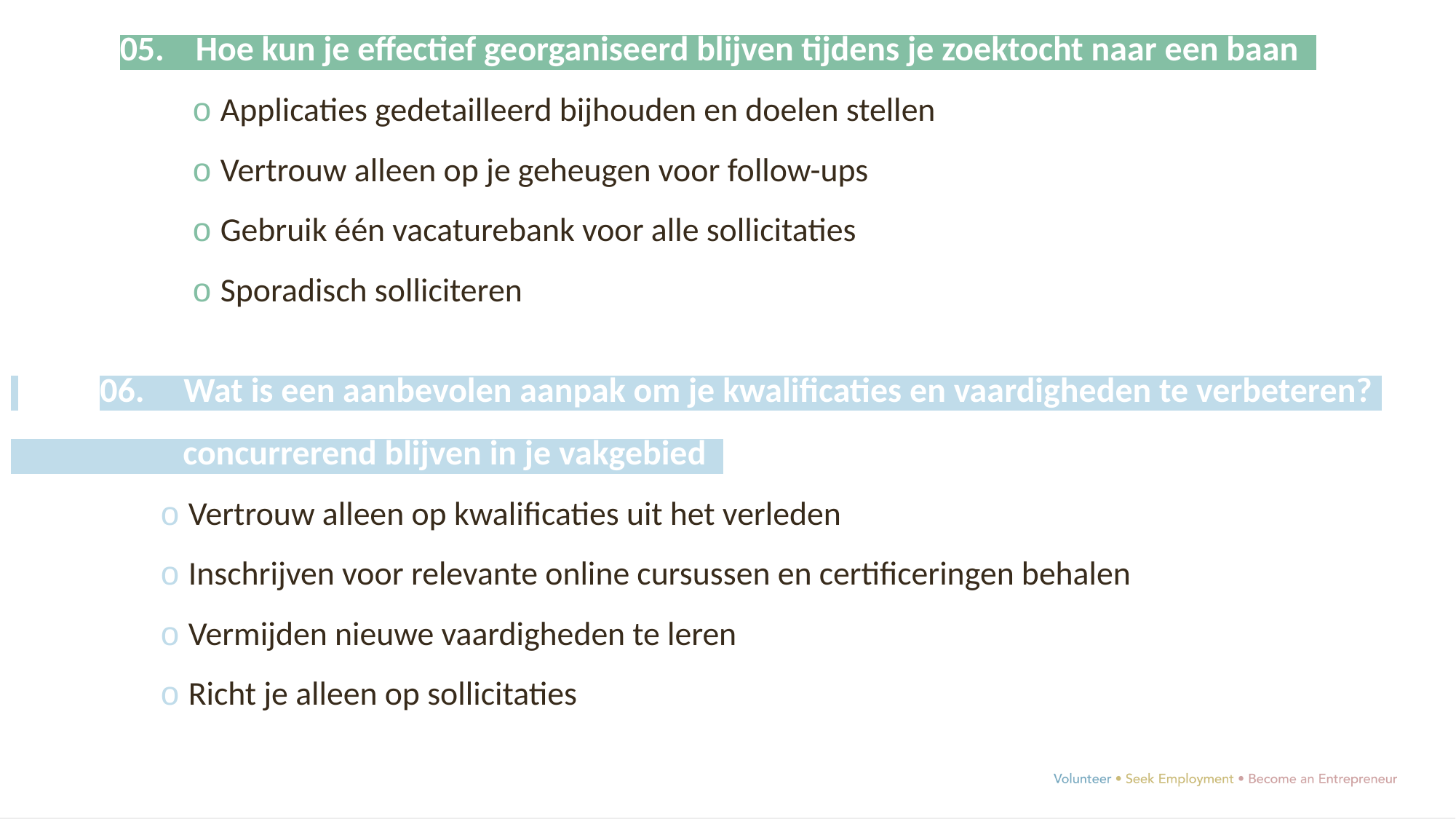

05.    Hoe kun je effectief georganiseerd blijven tijdens je zoektocht naar een baan?
o Applicaties gedetailleerd bijhouden en doelen stellen
o Vertrouw alleen op je geheugen voor follow-ups
o Gebruik één vacaturebank voor alle sollicitaties
o Sporadisch solliciteren

 	06.     Wat is een aanbevolen aanpak om je kwalificaties en vaardigheden te verbeteren?
                      concurrerend blijven in je vakgebied?
o Vertrouw alleen op kwalificaties uit het verleden
o Inschrijven voor relevante online cursussen en certificeringen behalen
o Vermijden nieuwe vaardigheden te leren
o Richt je alleen op sollicitaties